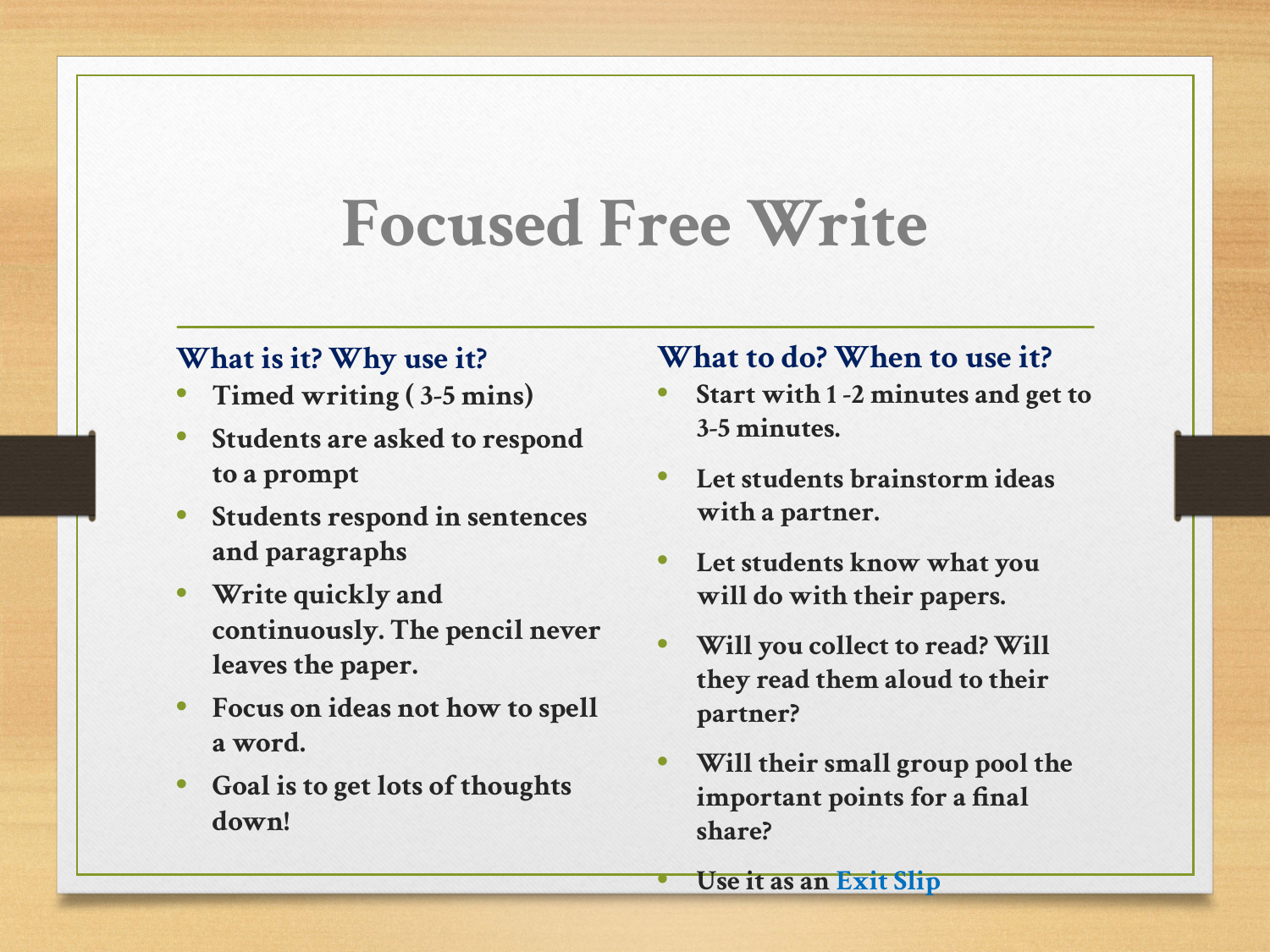

# Focused Free Write
What is it? Why use it?
What to do? When to use it?
Start with 1 -2 minutes and get to 3-5 minutes.
Let students brainstorm ideas with a partner.
Let students know what you will do with their papers.
Will you collect to read? Will they read them aloud to their partner?
Will their small group pool the important points for a final share?
Use it as an Exit Slip

Timed writing ( 3-5 mins)
Students are asked to respond to a prompt
Students respond in sentences and paragraphs
Write quickly and continuously. The pencil never leaves the paper.
Focus on ideas not how to spell a word.
Goal is to get lots of thoughts down!